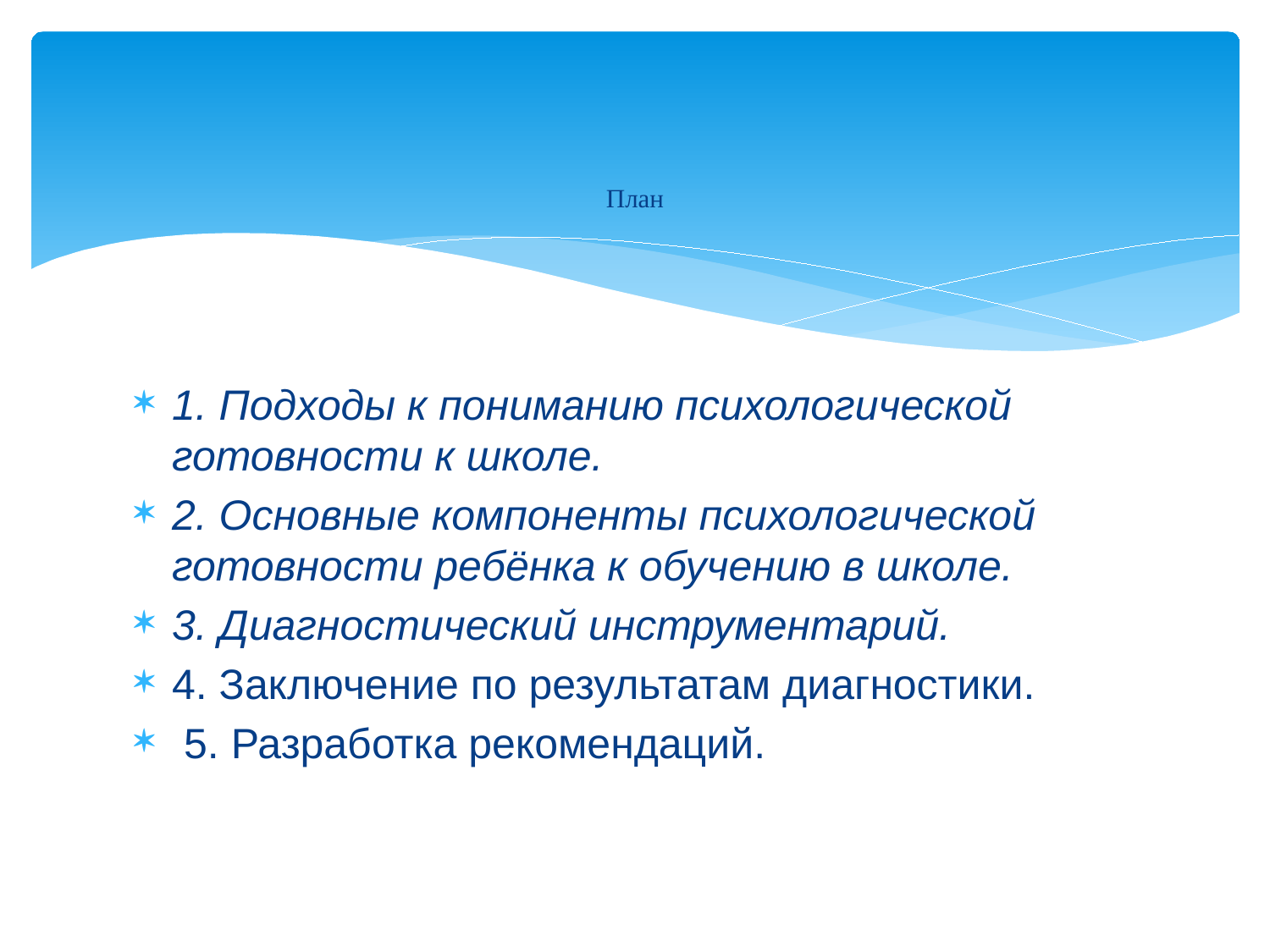

# План
1. Подходы к пониманию психологической готовности к школе.
2. Основные компоненты психологической готовности ребёнка к обучению в школе.
3. Диагностический инструментарий.
4. Заключение по результатам диагностики.
 5. Разработка рекомендаций.